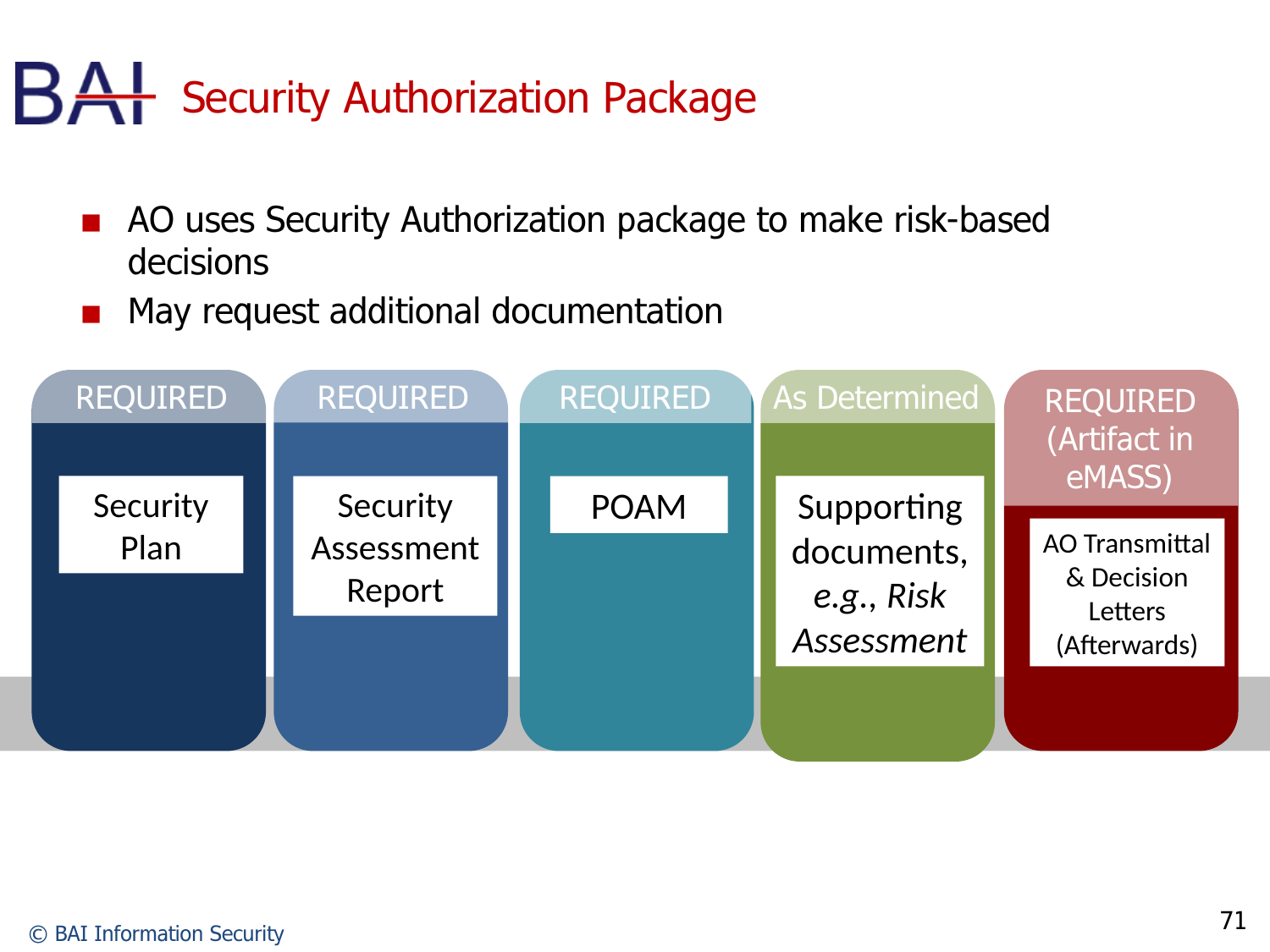

# Security Authorization Package
AO uses Security Authorization package to make risk-based decisions
May request additional documentation

REQUIRED
REQUIRED

As Determined

REQUIRED (Artifact in eMASS)
REQUIRED
Security Plan
Security Assessment Report
POAM
Supporting documents, e.g., Risk Assessment
AO Transmittal & Decision Letters (Afterwards)